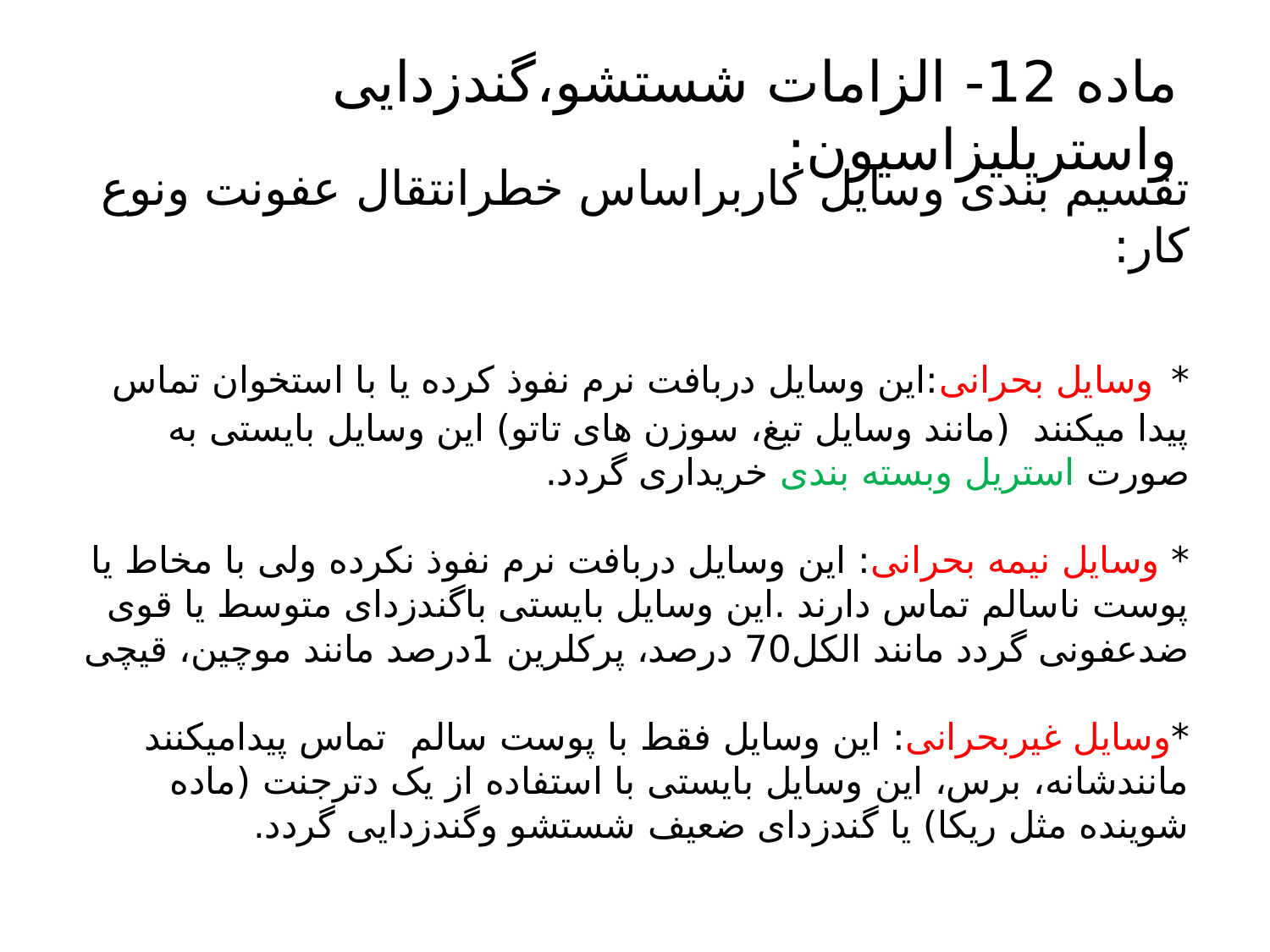

# تقسیم بندی وسایل کاربراساس خطرانتقال عفونت ونوع کار: * وسایل بحرانی:این وسایل دربافت نرم نفوذ کرده یا با استخوان تماس پیدا میکنند  (مانند وسایل تیغ، سوزن های تاتو) این وسایل بایستی به صورت استریل وبسته بندی خریداری گردد. * وسایل نیمه بحرانی: این وسایل دربافت نرم نفوذ نکرده ولی با مخاط یا پوست ناسالم تماس دارند .این وسایل بایستی باگندزدای متوسط یا قوی ضدعفونی گردد مانند الکل70 درصد، پرکلرین 1درصد مانند موچین، قیچی *وسایل غیربحرانی: این وسایل فقط با پوست سالم  تماس پیدامیکنند مانندشانه، برس، این وسایل بایستی با استفاده از یک دترجنت (ماده شوینده مثل ریکا) یا گندزدای ضعیف شستشو وگندزدایی گردد.
ماده 12- الزامات شستشو،گندزدایی واستریلیزاسیون: